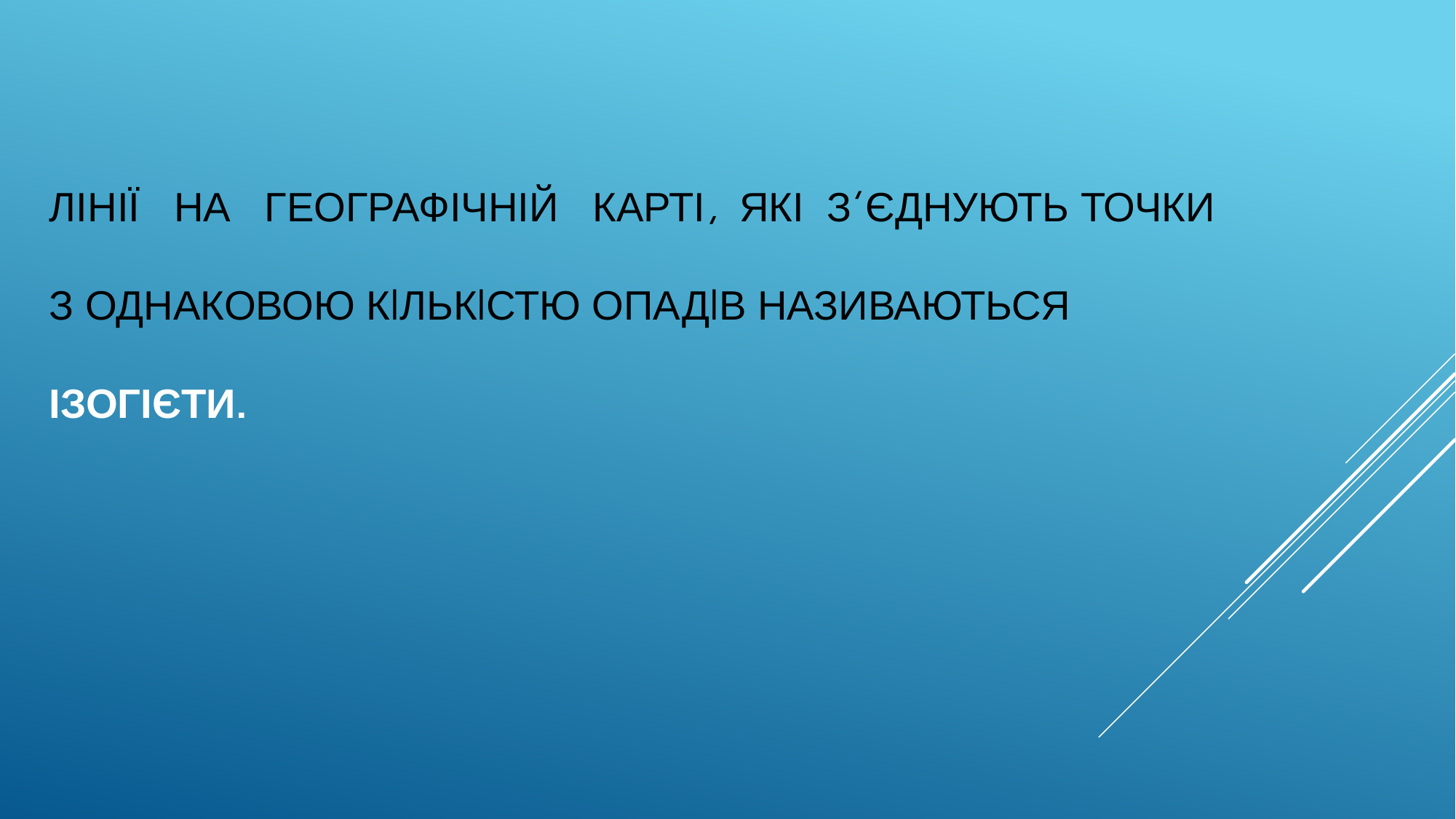

# Лінії   на   географічній   карті,  які  з’єднують точки з однаковою кiлькiстю опадiв називаються ізогієти.